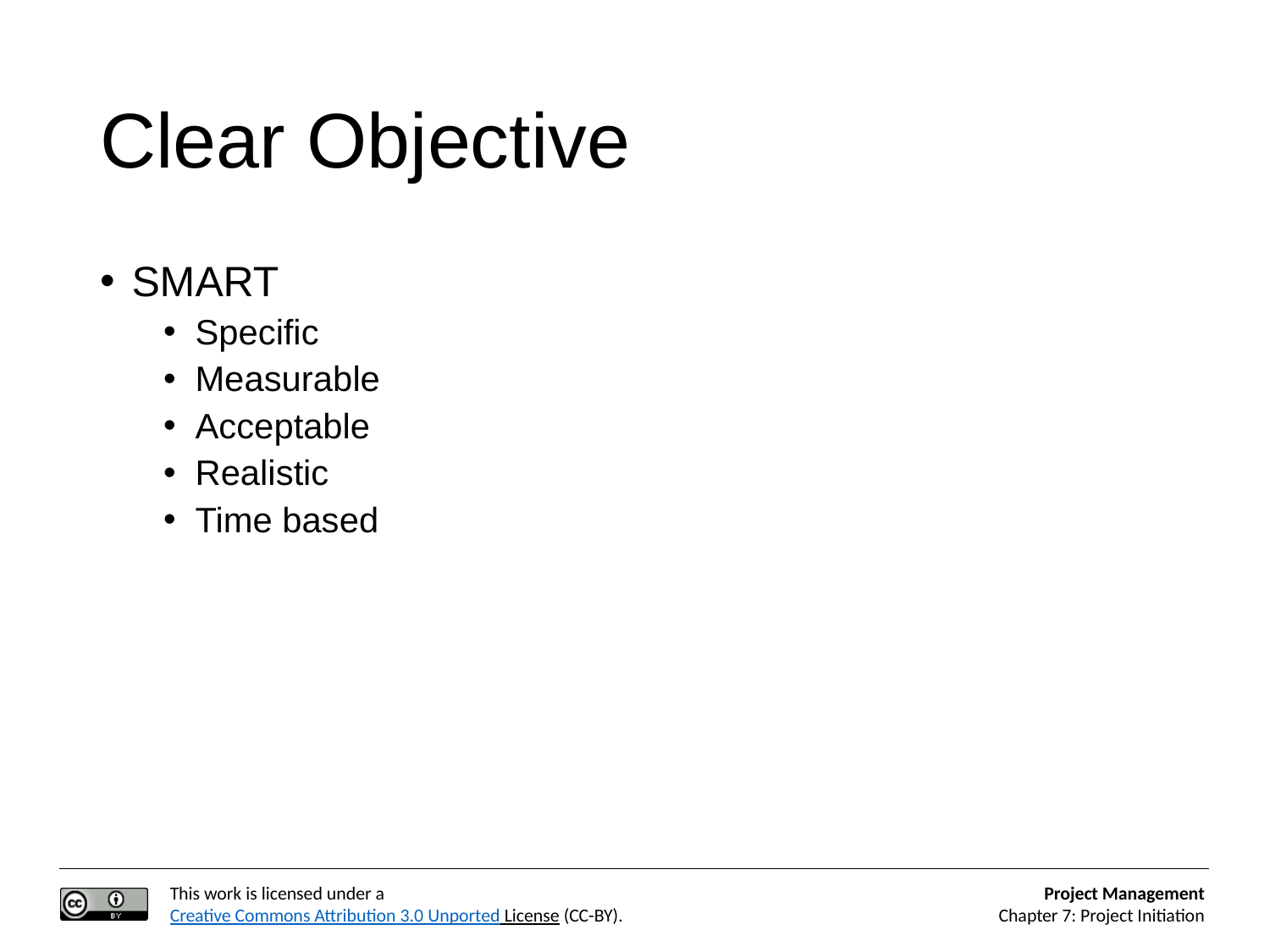

# Clear Objective
SMART
Specific
Measurable
Acceptable
Realistic
Time based